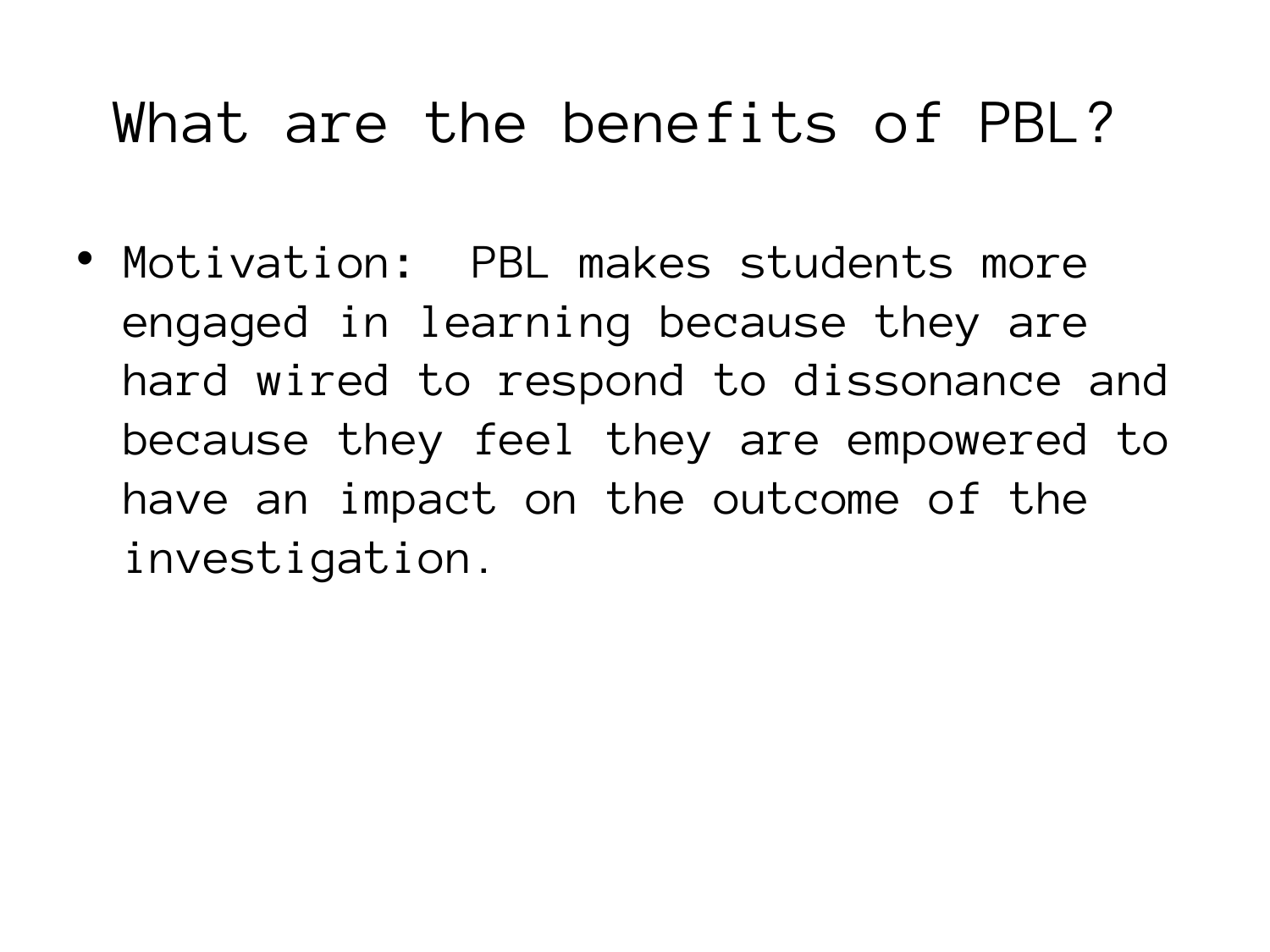

# What are the benefits of PBL?
Motivation:  PBL makes students more engaged in learning because they are hard wired to respond to dissonance and because they feel they are empowered to have an impact on the outcome of the investigation.